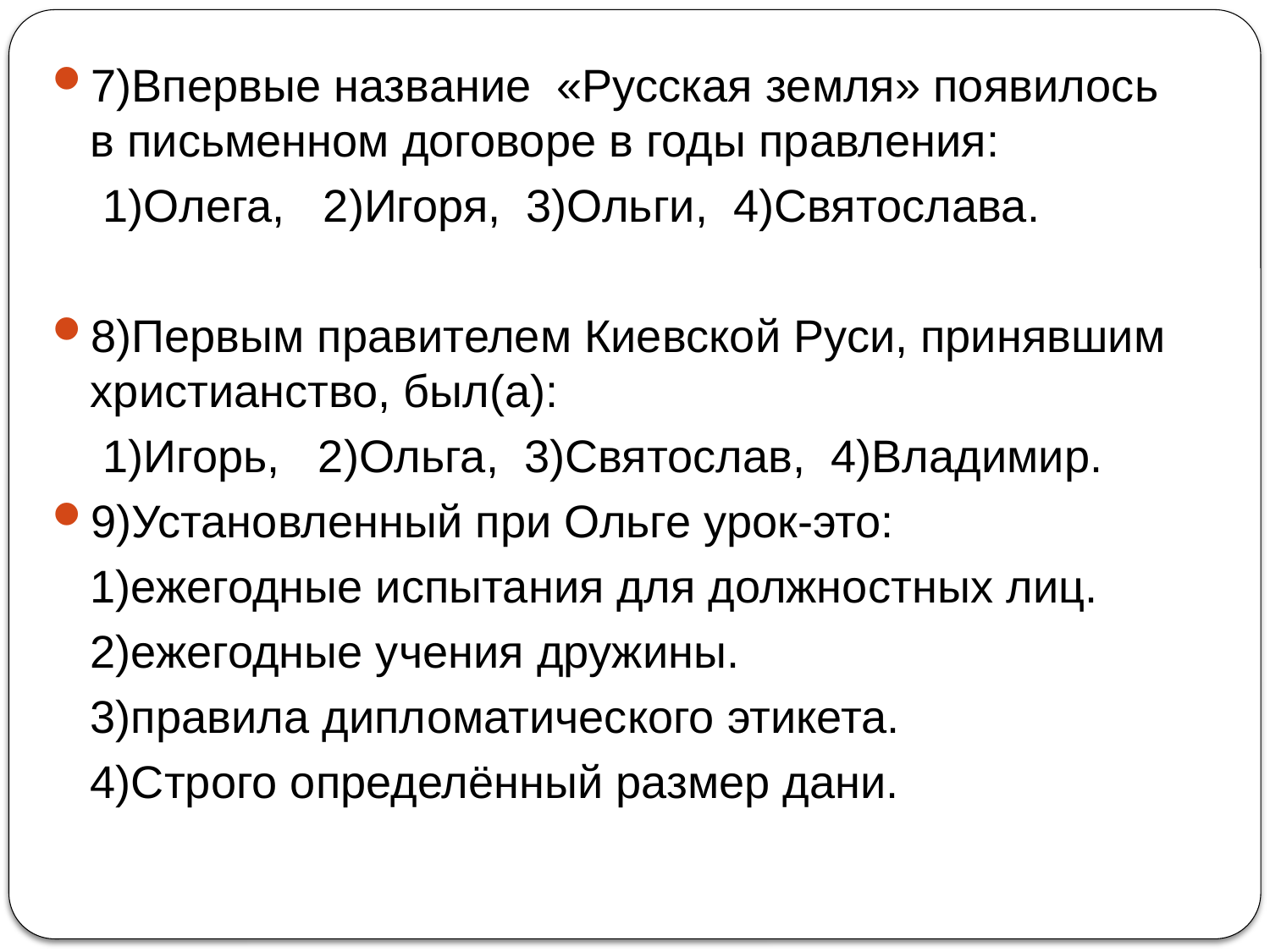

7)Впервые название  «Русская земля» появилось в письменном договоре в годы правления:
    1)Олега,   2)Игоря,  3)Ольги,  4)Святослава.

8)Первым правителем Киевской Руси, принявшим христианство, был(а):
    1)Игорь,   2)Ольга,  3)Святослав,  4)Владимир.
9)Установленный при Ольге урок-это:
   1)ежегодные испытания для должностных лиц.
   2)ежегодные учения дружины.
   3)правила дипломатического этикета.
   4)Строго определённый размер дани.